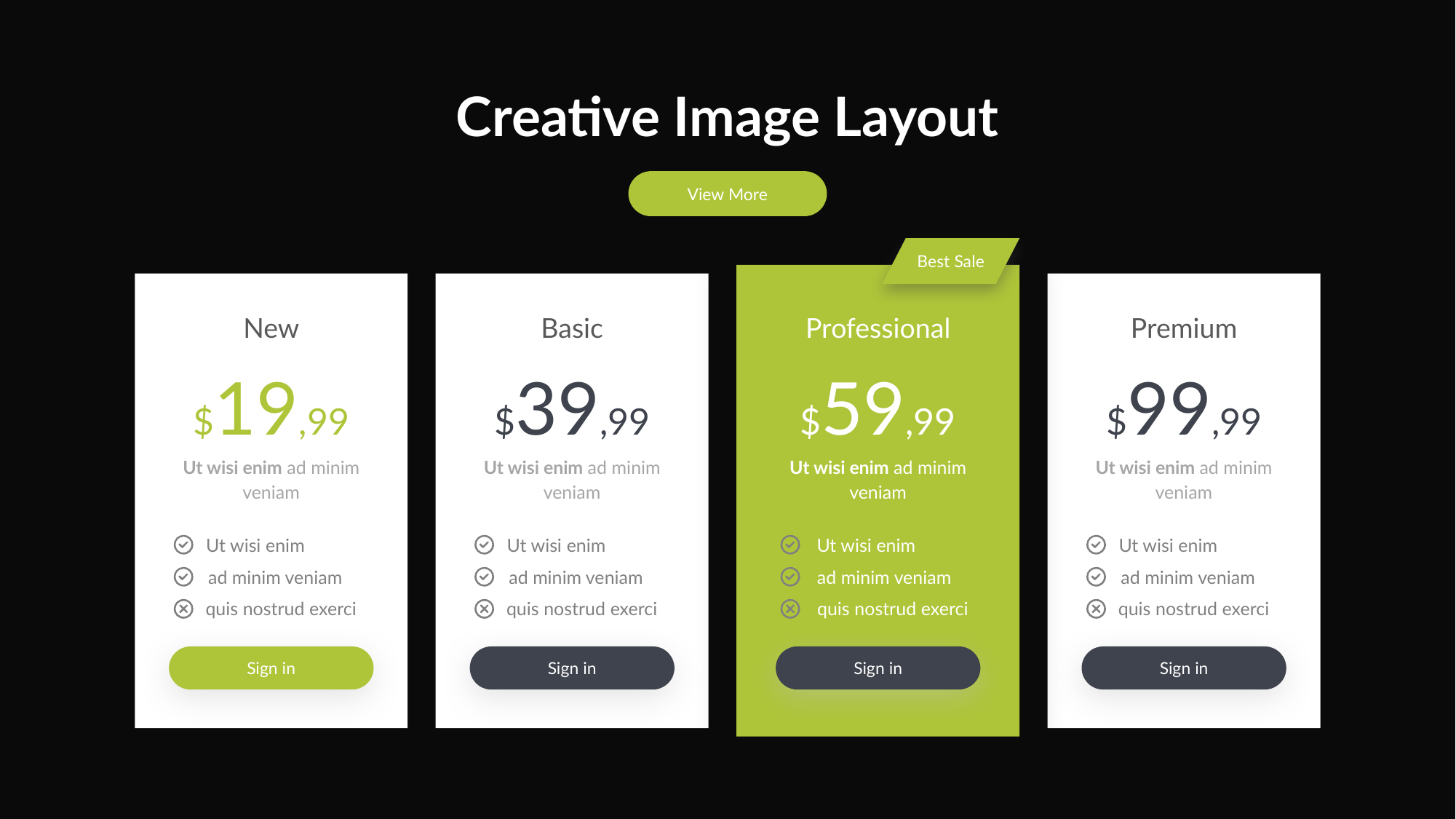

Creative Image Layout
View More

Best Sale

New
Basic
Professional
Premium
$19,99
$39,99
$59,99
$99,99
Ut wisi enim ad minim veniam
Ut wisi enim ad minim veniam
Ut wisi enim ad minim veniam
Ut wisi enim ad minim veniam
Ut wisi enim

Ut wisi enim

Ut wisi enim

Ut wisi enim

ad minim veniam

ad minim veniam

ad minim veniam

ad minim veniam

quis nostrud exerci

quis nostrud exerci

quis nostrud exerci

quis nostrud exerci

Sign in
Sign in
Sign in
Sign in